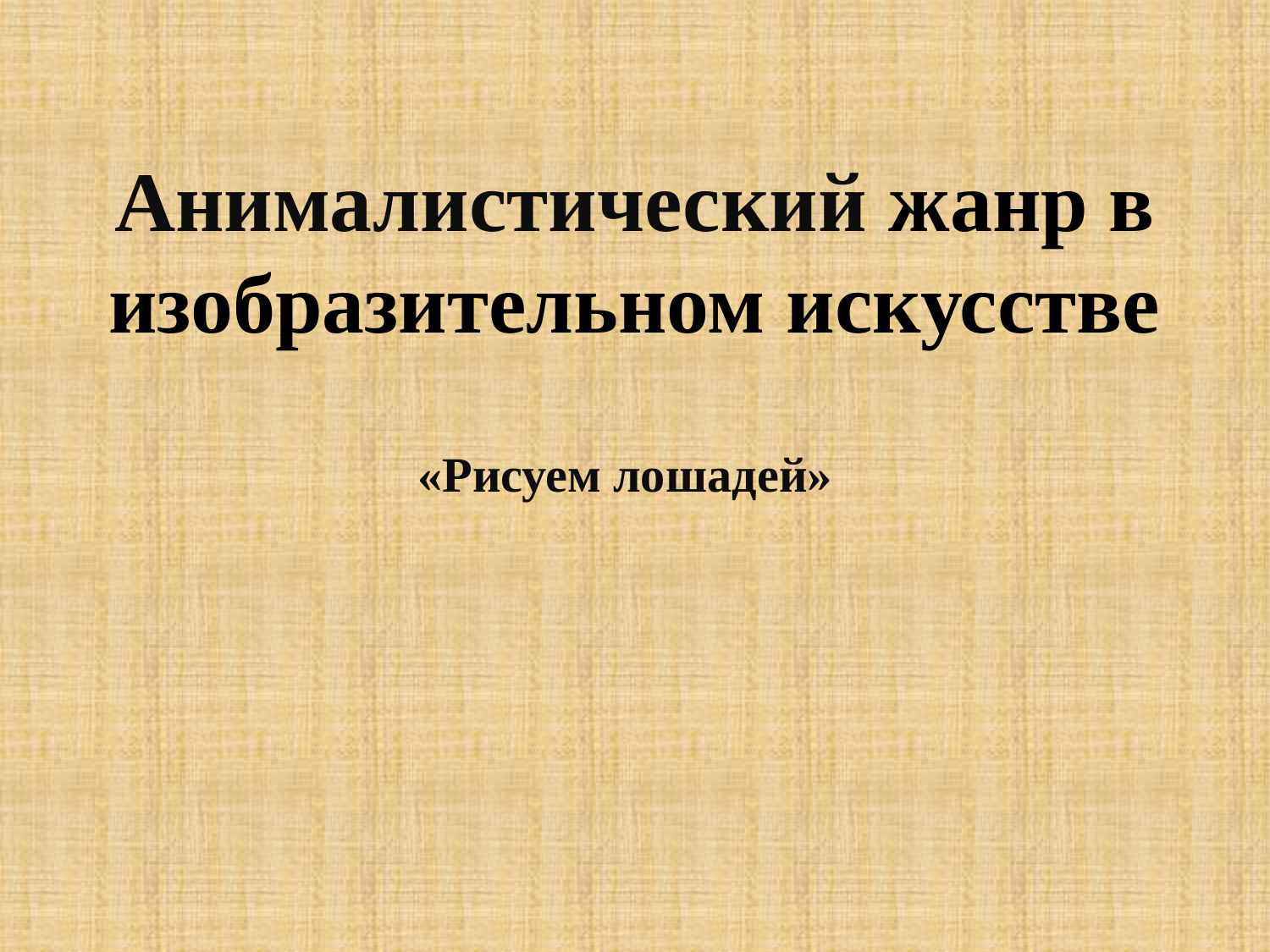

# Анималистический жанр в изобразительном искусстве
«Рисуем лошадей»